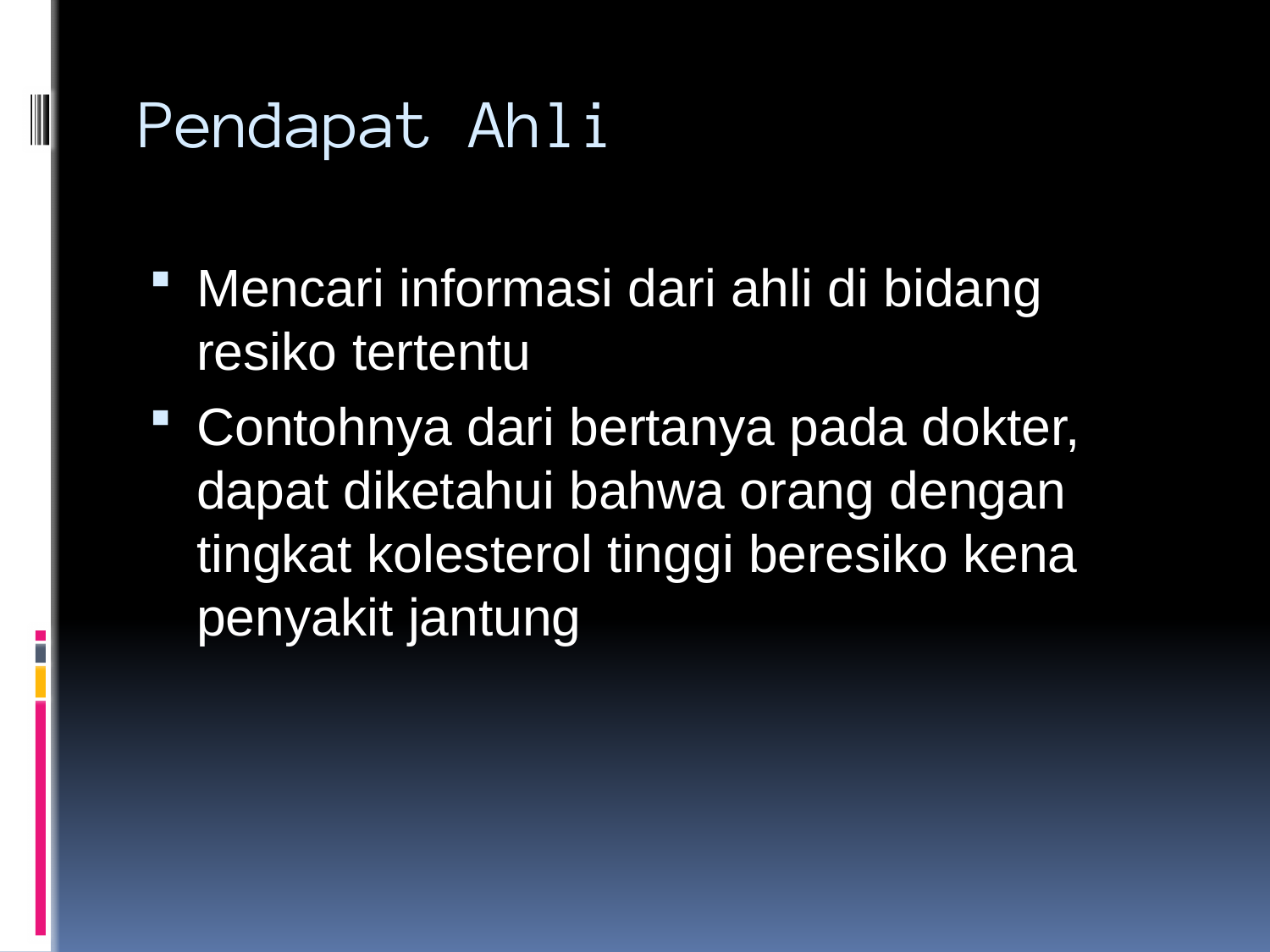

# Pendapat Ahli
Mencari informasi dari ahli di bidang resiko tertentu
Contohnya dari bertanya pada dokter, dapat diketahui bahwa orang dengan tingkat kolesterol tinggi beresiko kena penyakit jantung